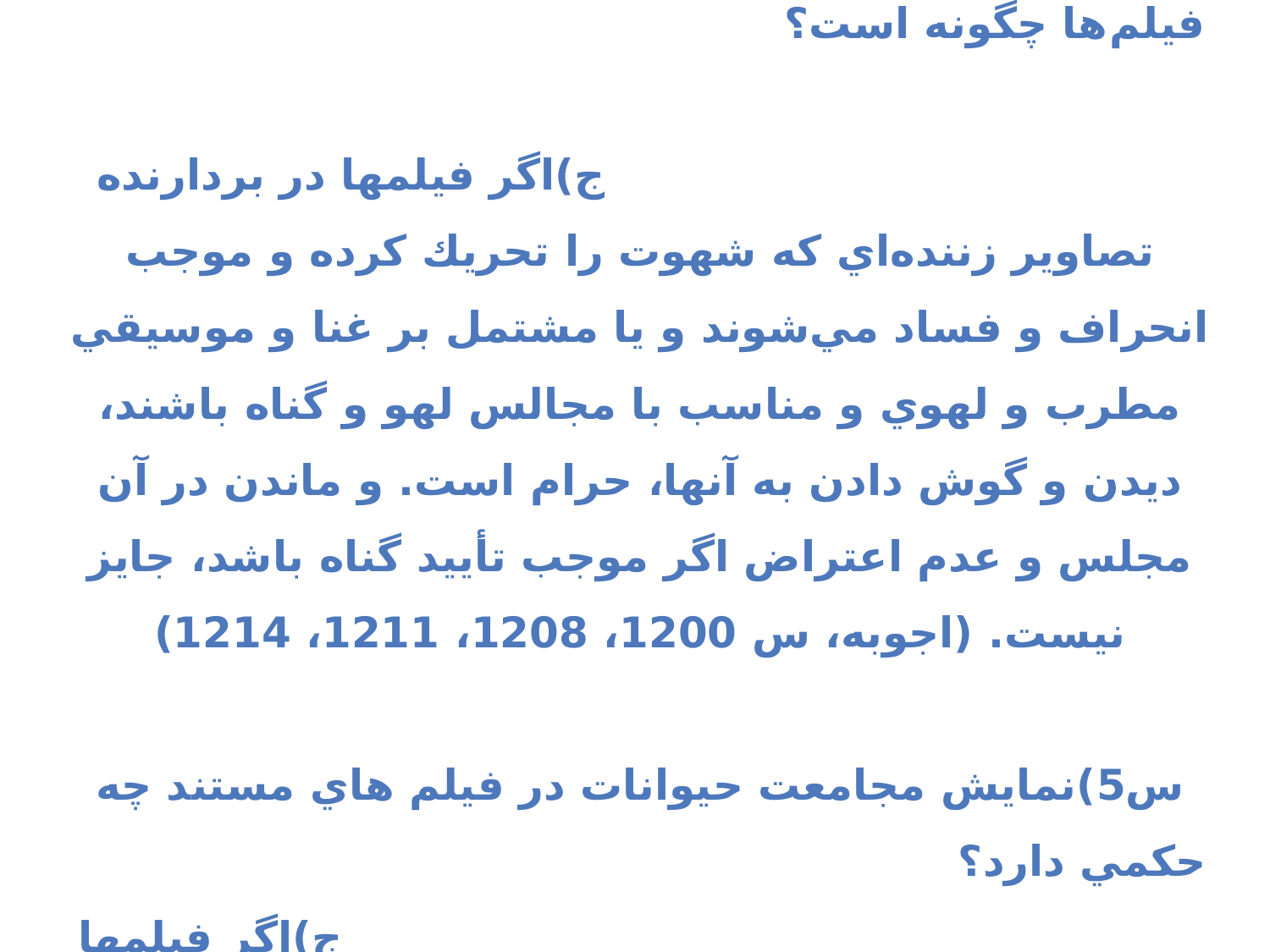

س4)گاهي اوقات ناخواسته در بعضي محافل عمومي و غيره، فيلم‌هاي مبتذل بيگانه در سايت‌ها و ماهواره نمايش داده مي‌شود. حكم ماندن يا ديدن اين نوع فيلم‌ها چگونه است؟                                                                                                                                                                      ج)اگر فيلمها در بردارنده تصاوير زننده‌اي كه شهوت را تحريك كرده و موجب انحراف و فساد مي‌شوند و يا مشتمل بر غنا و موسيقي مطرب و لهوي و مناسب با مجالس لهو و گناه باشند، ديدن و گوش دادن به آنها، حرام است. و ماندن در آن مجلس و عدم اعتراض اگر موجب تأييد گناه باشد، جايز نيست. (اجوبه، س 1200، 1208، 1211، 1214)

س5)نمايش مجامعت حيوانات در فيلم هاي مستند چه حكمي دارد؟                                                                                                                       ج)اگر فيلمها در بردارنده تصاوير زننده اي كه شهوت را تحريك كرده و موجب انحراف و فساد مي شوند جايز نيست.                    (اجوبه، س 1211)